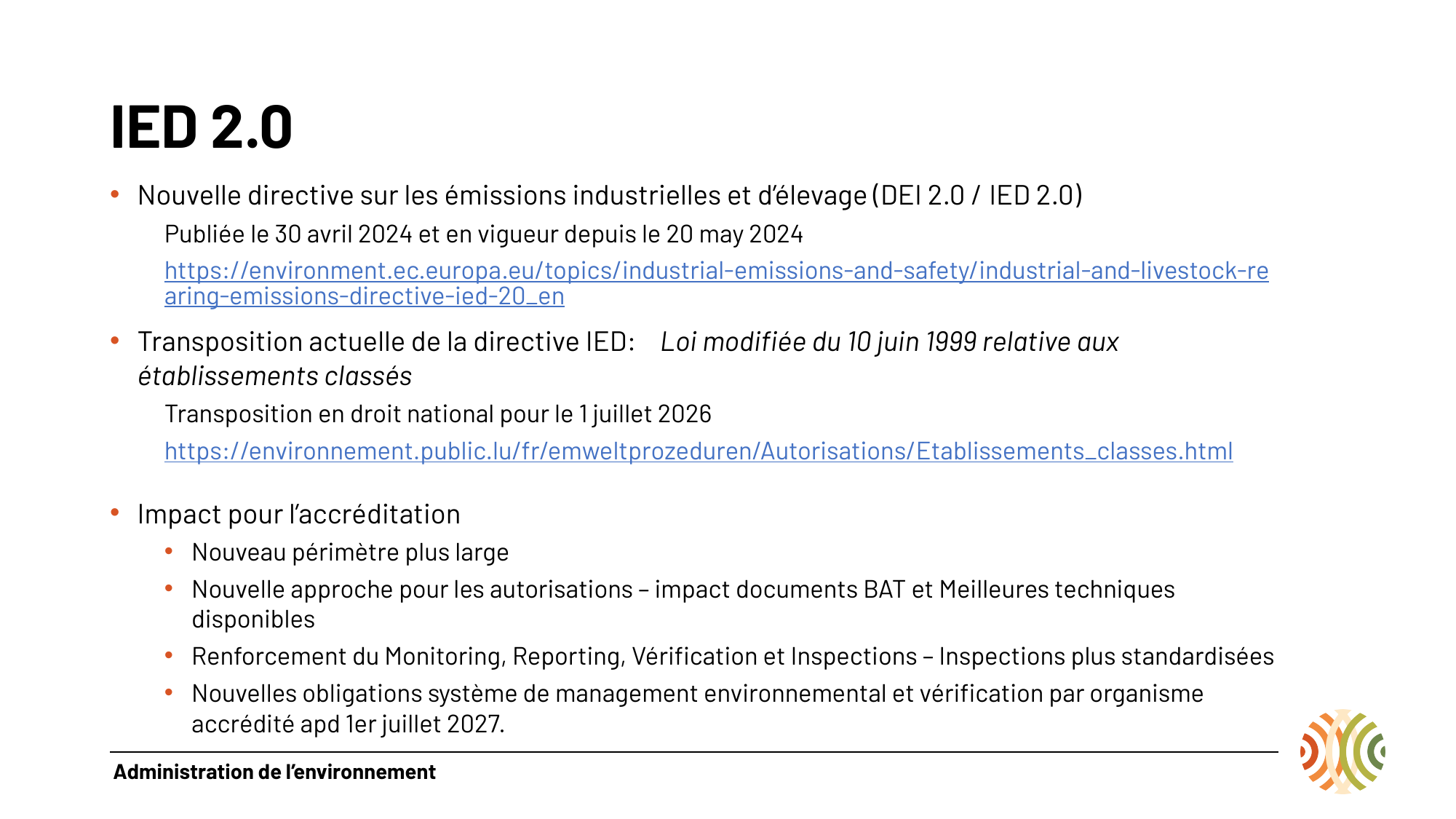

# IED 2.0
Nouvelle directive sur les émissions industrielles et d’élevage (DEI 2.0 / IED 2.0)
Publiée le 30 avril 2024 et en vigueur depuis le 20 may 2024
https://environment.ec.europa.eu/topics/industrial-emissions-and-safety/industrial-and-livestock-rearing-emissions-directive-ied-20_en
Transposition actuelle de la directive IED:    Loi modifiée du 10 juin 1999 relative aux établissements classés
Transposition en droit national pour le 1 juillet 2026
https://environnement.public.lu/fr/emweltprozeduren/Autorisations/Etablissements_classes.html
Impact pour l’accréditation
Nouveau périmètre plus large
Nouvelle approche pour les autorisations – impact documents BAT et Meilleures techniques disponibles
Renforcement du Monitoring, Reporting, Vérification et Inspections – Inspections plus standardisées
Nouvelles obligations système de management environnemental et vérification par organisme accrédité apd 1er juillet 2027.